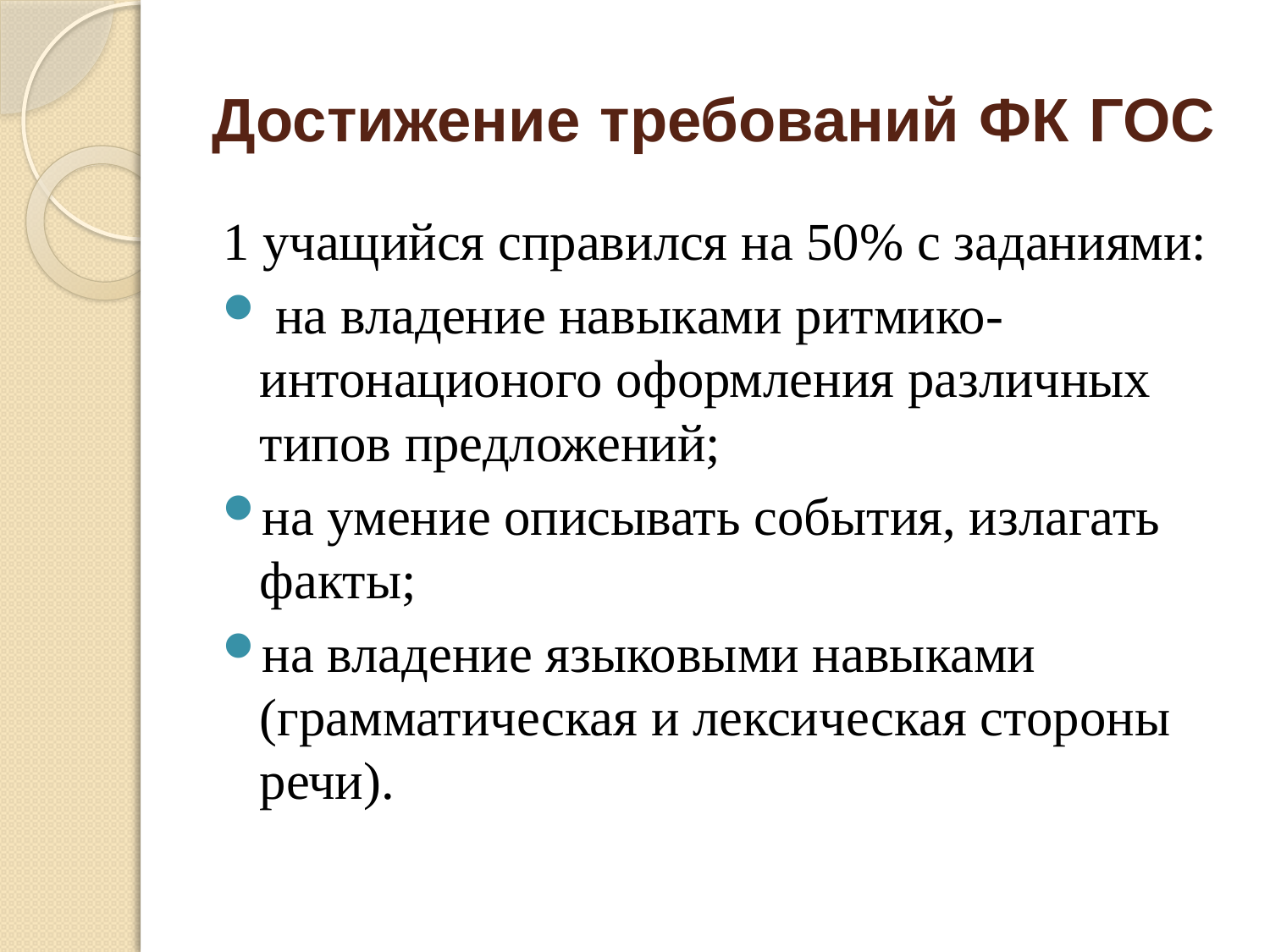

# Достижение требований ФК ГОС
1 учащийся справился на 50% с заданиями:
 на владение навыками ритмико-интонационого оформления различных типов предложений;
на умение описывать события, излагать факты;
на владение языковыми навыками (грамматическая и лексическая стороны речи).